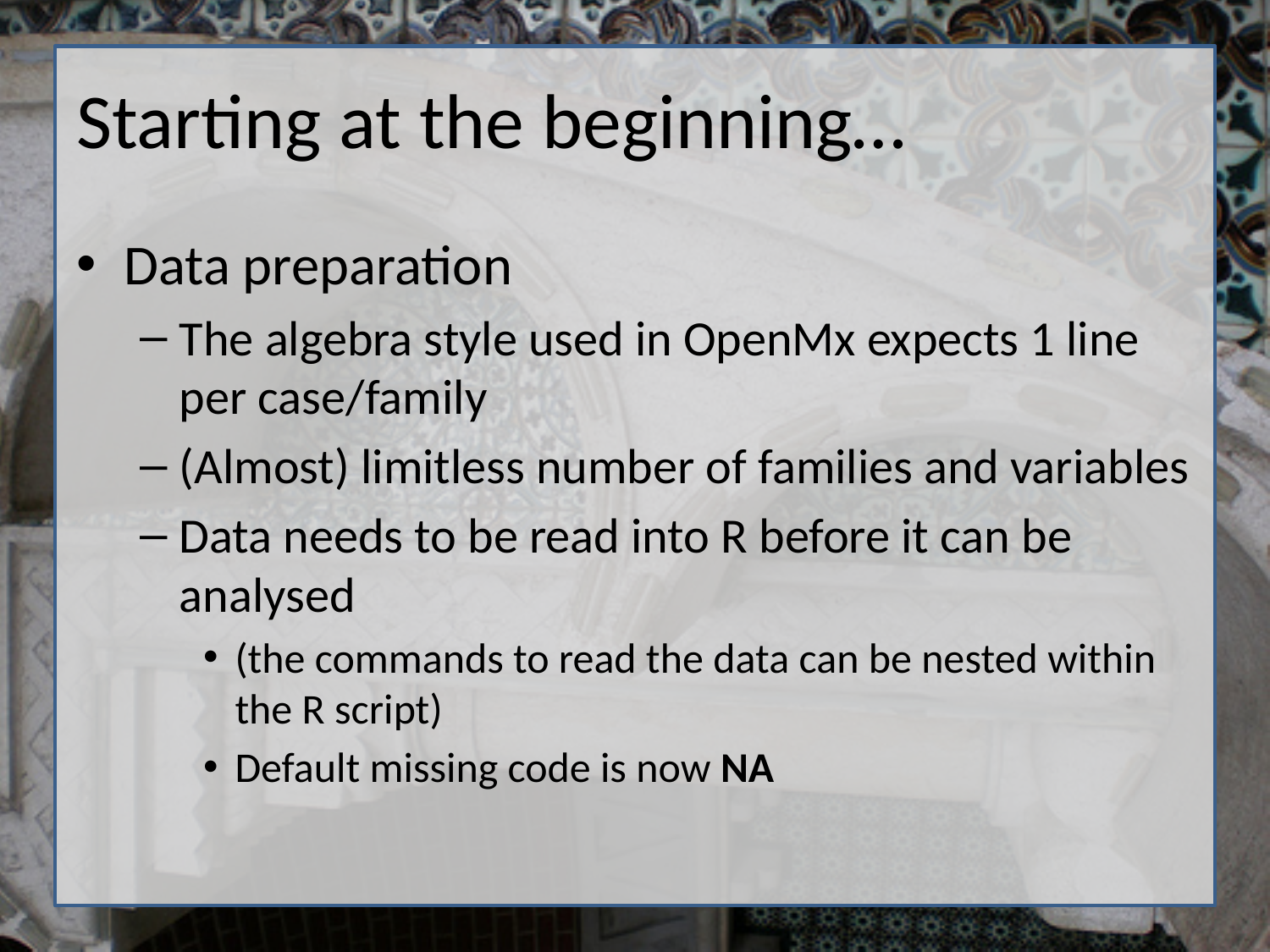

# Starting at the beginning…

Data preparation
The algebra style used in OpenMx expects 1 line per case/family
(Almost) limitless number of families and variables
Data needs to be read into R before it can be analysed
(the commands to read the data can be nested within the R script)
Default missing code is now NA